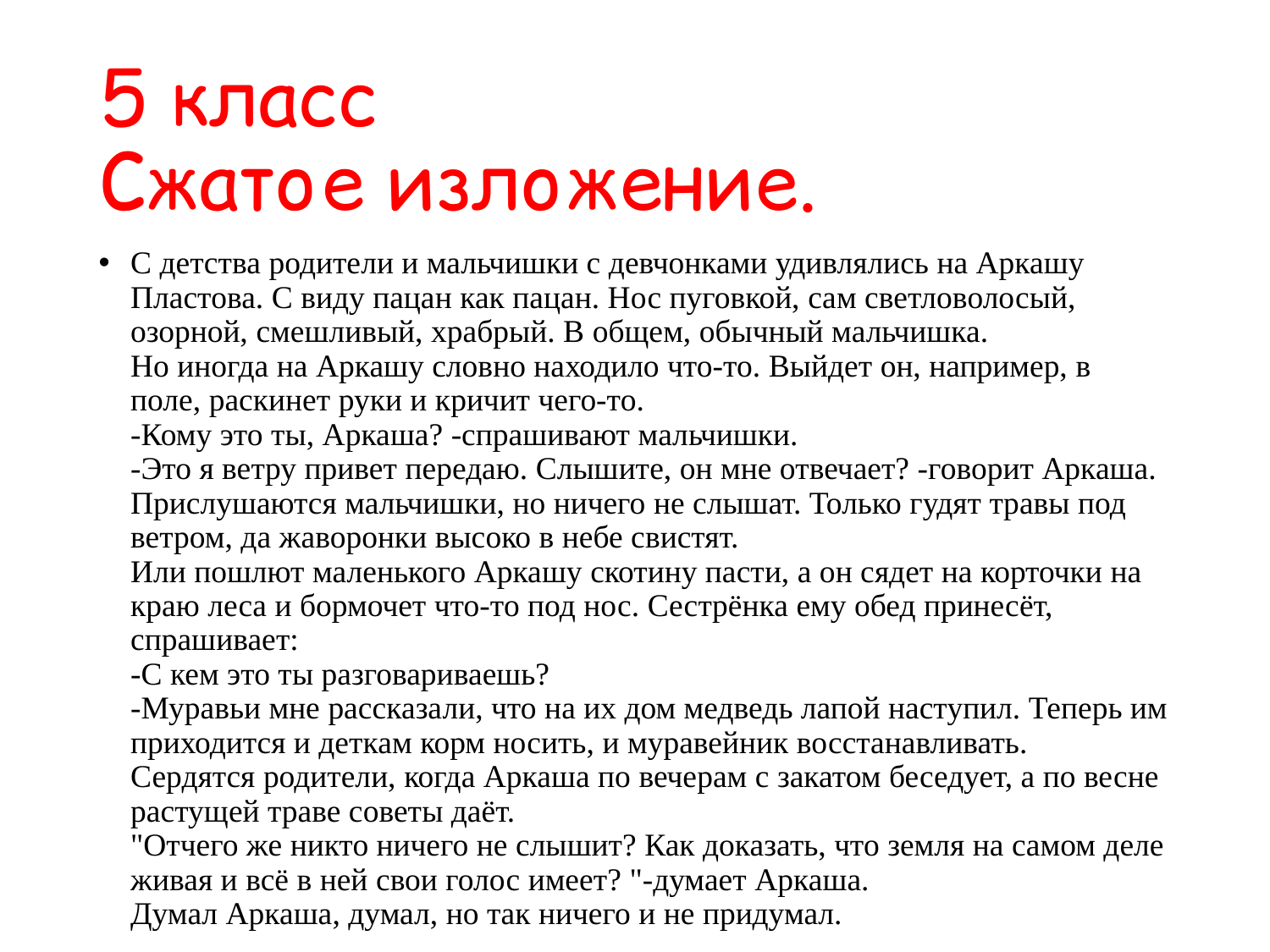

# 5 класс Сжатое изложение.
С детства родители и мальчишки с девчонками удивлялись на Аркашу Пластова. С виду пацан как пацан. Нос пуговкой, сам светловолосый, озорной, смешливый, храбрый. В общем, обычный мальчишка.
Но иногда на Аркашу словно находило что-то. Выйдет он, например, в поле, раскинет руки и кричит чего-то.
-Кому это ты, Аркаша? -спрашивают мальчишки.
-Это я ветру привет передаю. Слышите, он мне отвечает? -говорит Аркаша. Прислушаются мальчишки, но ничего не слышат. Только гудят травы под ветром, да жаворонки высоко в небе свистят.
Или пошлют маленького Аркашу скотину пасти, а он сядет на корточки на краю леса и бормочет что-то под нос. Сестрёнка ему обед принесёт, спрашивает:
-С кем это ты разговариваешь?
-Муравьи мне рассказали, что на их дом медведь лапой наступил. Теперь им приходится и деткам корм носить, и муравейник восстанавливать.
Сердятся родители, когда Аркаша по вечерам с закатом беседует, а по весне растущей траве советы даёт.
"Отчего же никто ничего не слышит? Как доказать, что земля на самом деле живая и всё в ней свои голос имеет? "-думает Аркаша.
Думал Аркаша, думал, но так ничего и не придумал.